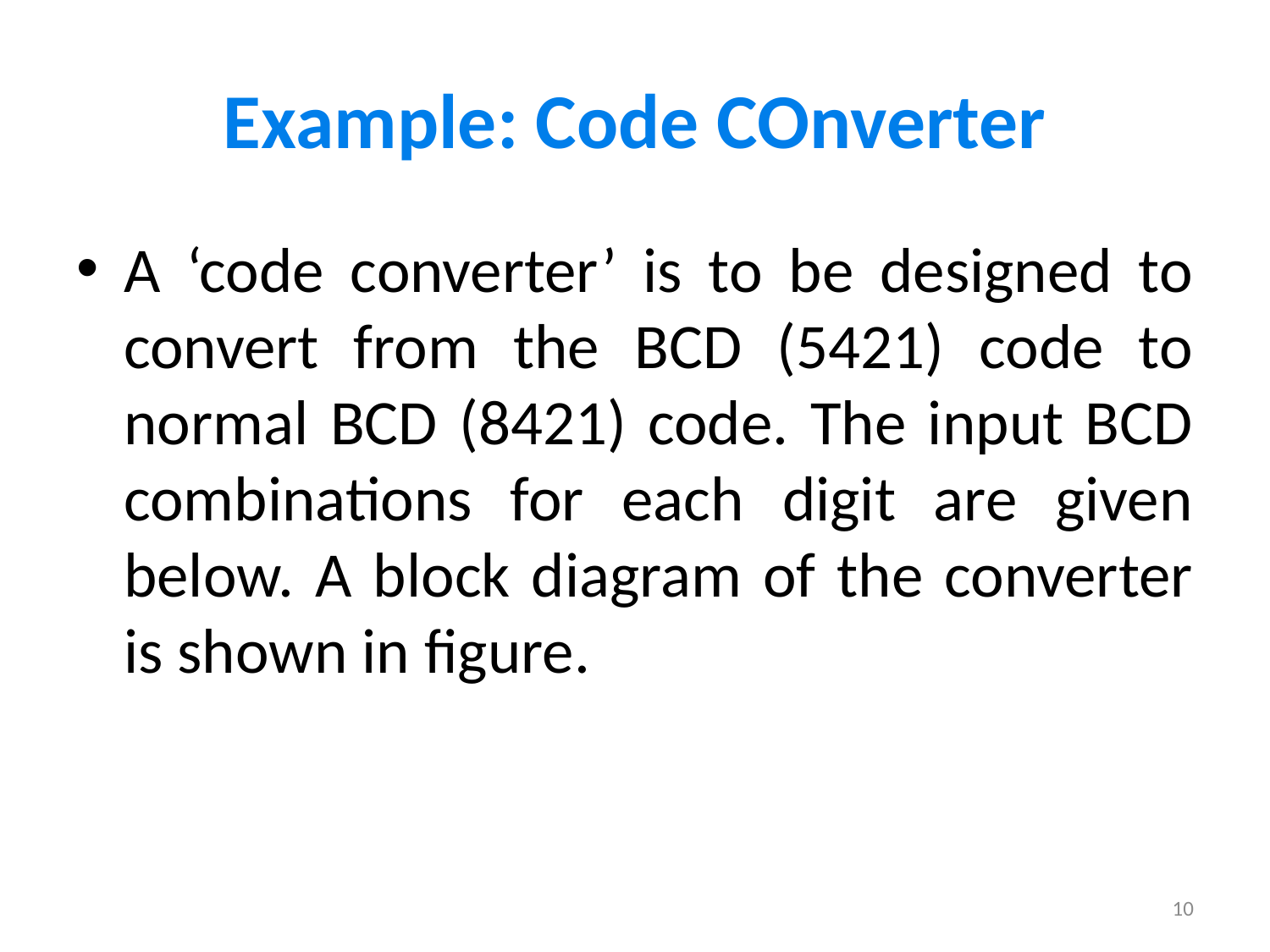

# Example: Code COnverter
A ‘code converter’ is to be designed to convert from the BCD (5421) code to normal BCD (8421) code. The input BCD combinations for each digit are given below. A block diagram of the converter is shown in figure.

10